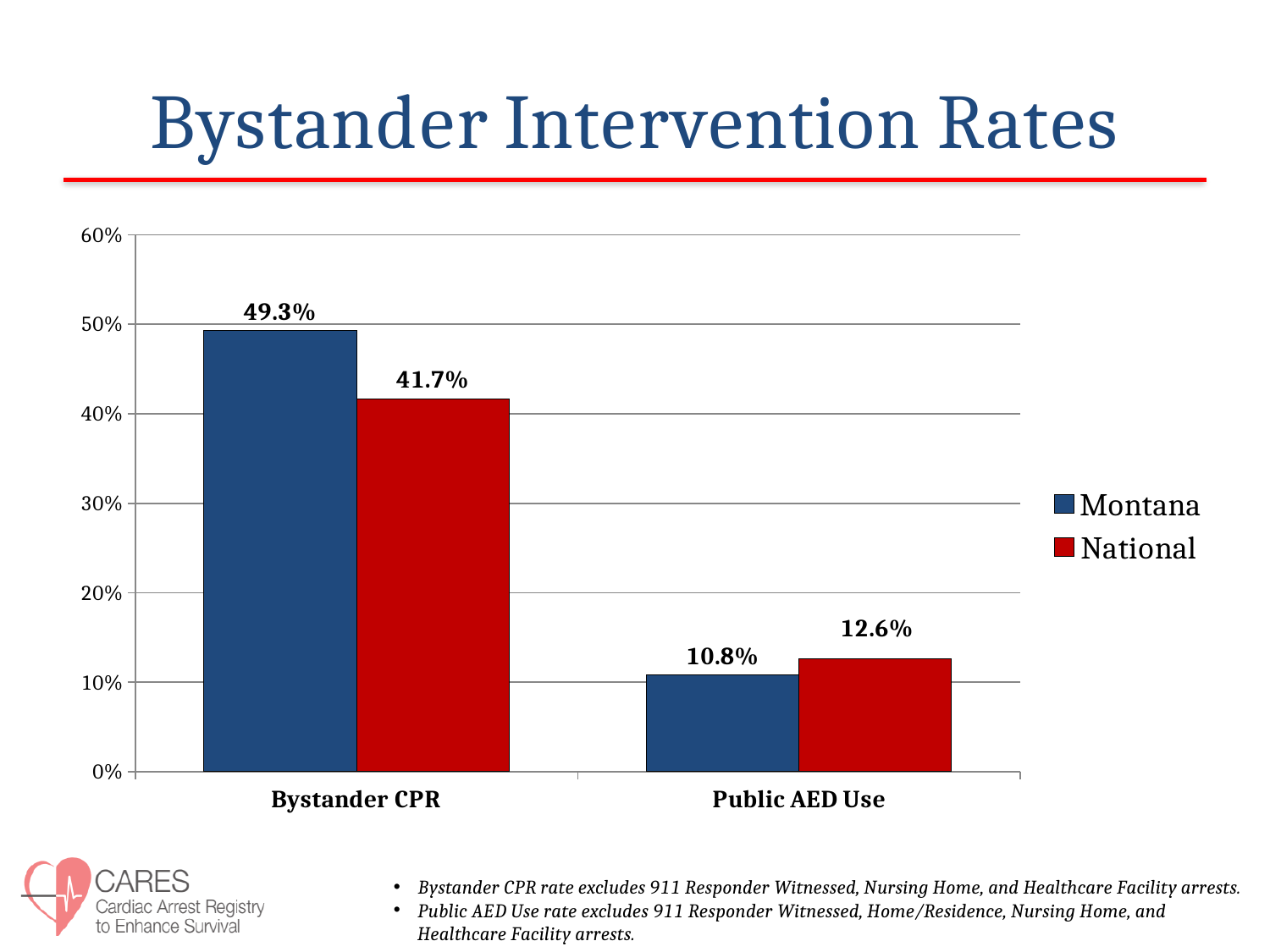

# Bystander Intervention Rates

### Chart

| Category | Montana | National |
|---|---|---|
| Bystander CPR | 0.493 | 0.417 |
| Public AED Use | 0.108 | 0.126 |
Bystander CPR rate excludes 911 Responder Witnessed, Nursing Home, and Healthcare Facility arrests.
Public AED Use rate excludes 911 Responder Witnessed, Home/Residence, Nursing Home, and Healthcare Facility arrests.